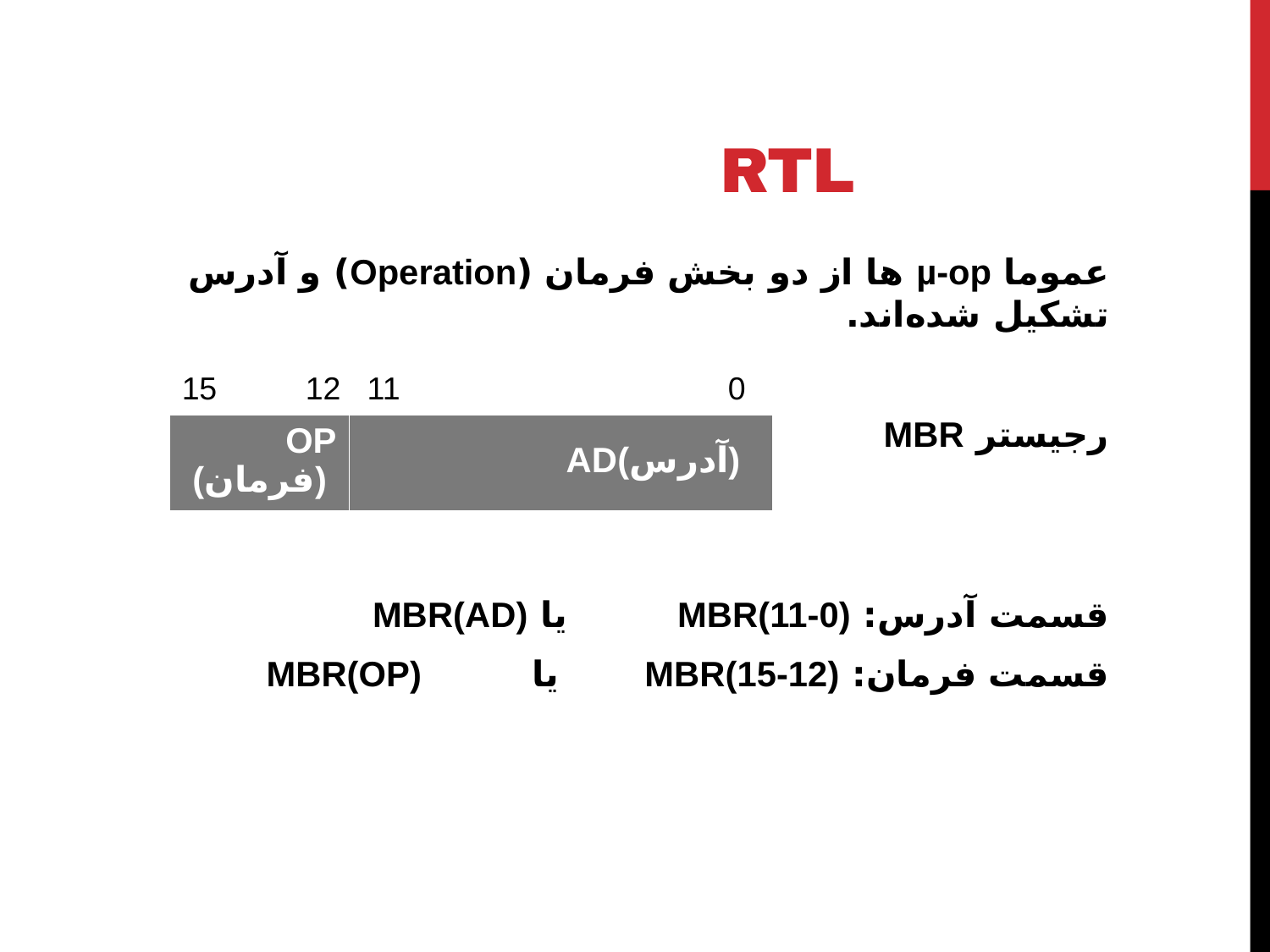

# RTL
عموما µ-op ها از دو بخش فرمان (Operation) و آدرس تشکيل شده‌اند.

رجيستر MBR

قسمت آدرس: MBR(11-0)         يا MBR(AD)
قسمت فرمان: MBR(15-12)       يا         MBR(OP)
15          12   11                                     0
| OP (فرمان) | AD(آدرس) |
| --- | --- |